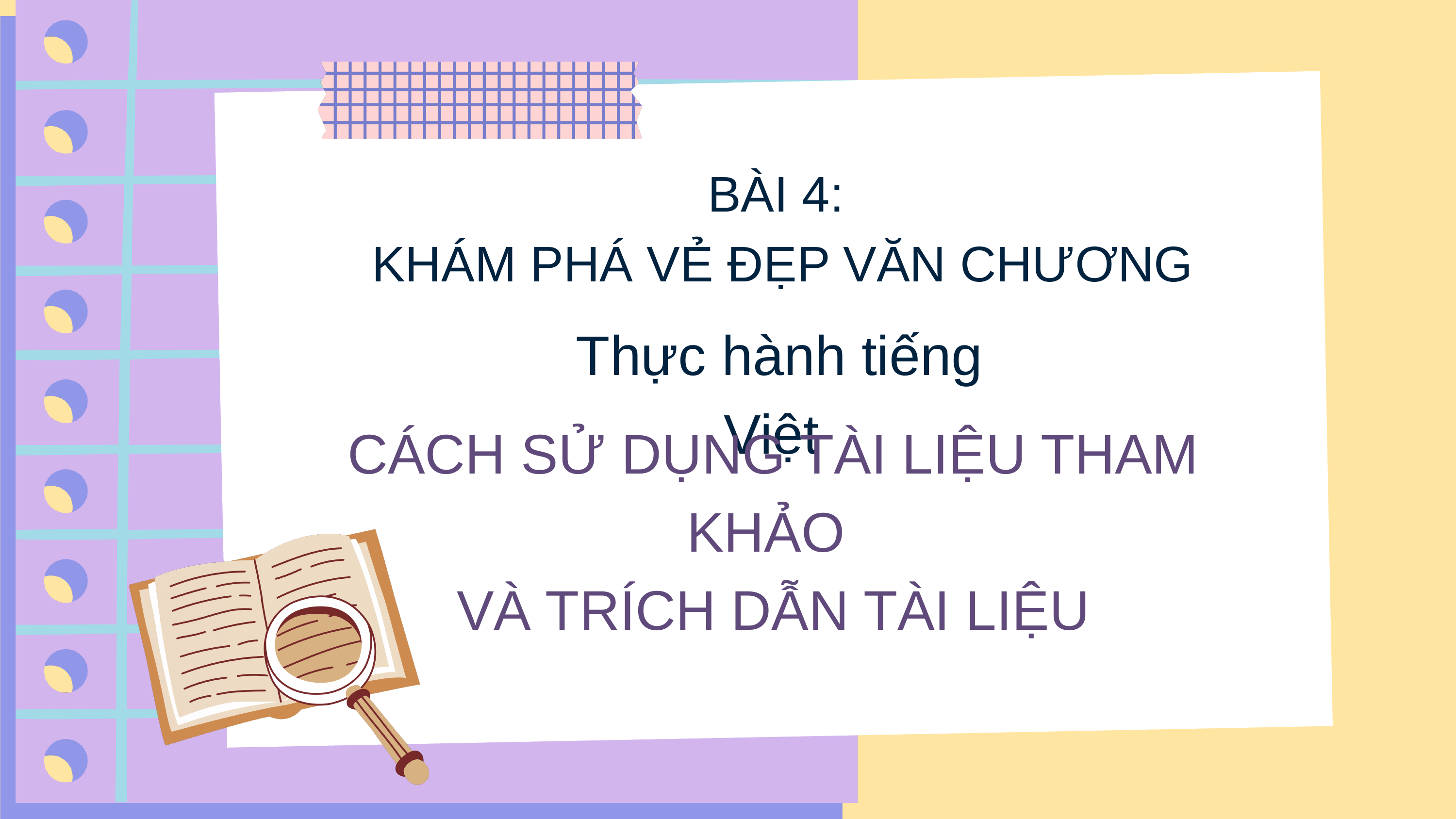

BÀI 4:
KHÁM PHÁ VẺ ĐẸP VĂN CHƯƠNG
Thực hành tiếng Việt
CÁCH SỬ DỤNG TÀI LIỆU THAM KHẢO
VÀ TRÍCH DẪN TÀI LIỆU